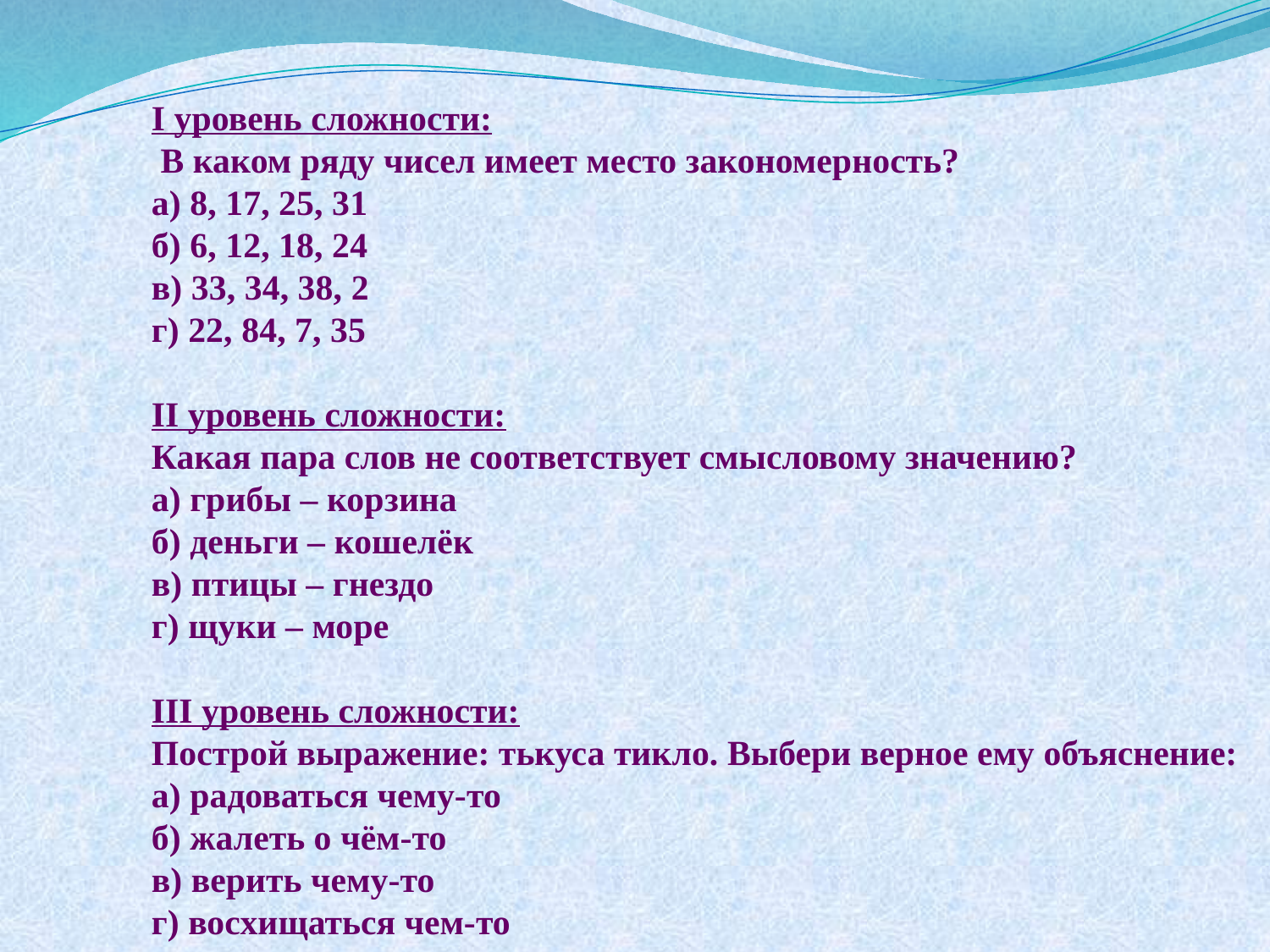

I уровень сложности:
 В каком ряду чисел имеет место закономерность?
а) 8, 17, 25, 31
б) 6, 12, 18, 24
в) 33, 34, 38, 2
г) 22, 84, 7, 35

II уровень сложности:
Какая пара слов не соответствует смысловому значению?
а) грибы – корзина
б) деньги – кошелёк
в) птицы – гнездо
г) щуки – море

III уровень сложности:
Построй выражение: тькуса тикло. Выбери верное ему объяснение:
а) радоваться чему-то
б) жалеть о чём-то
в) верить чему-то
г) восхищаться чем-то